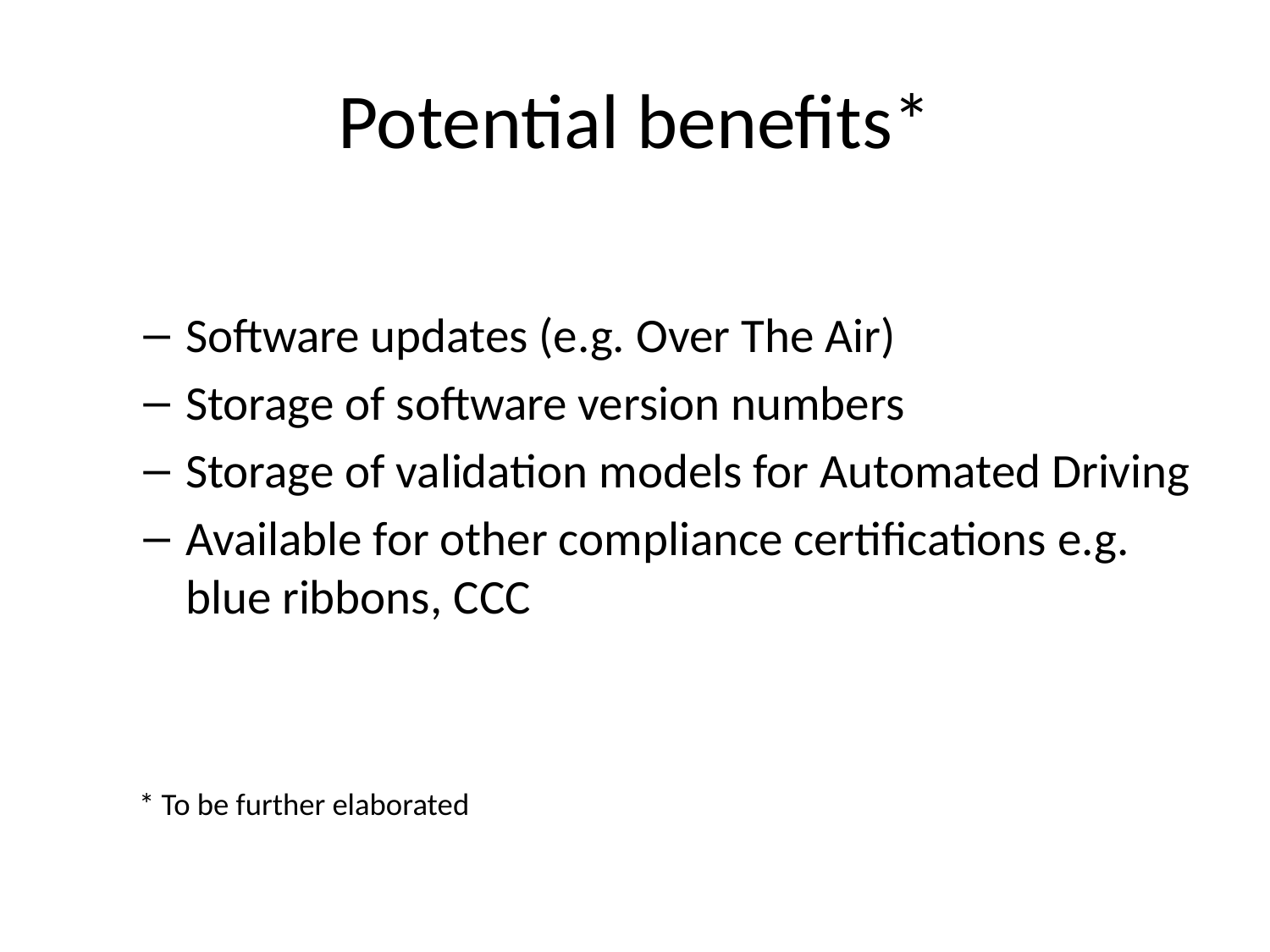

# Potential benefits*

Software updates (e.g. Over The Air)
Storage of software version numbers
Storage of validation models for Automated Driving
Available for other compliance certifications e.g. blue ribbons, CCC

         * To be further elaborated